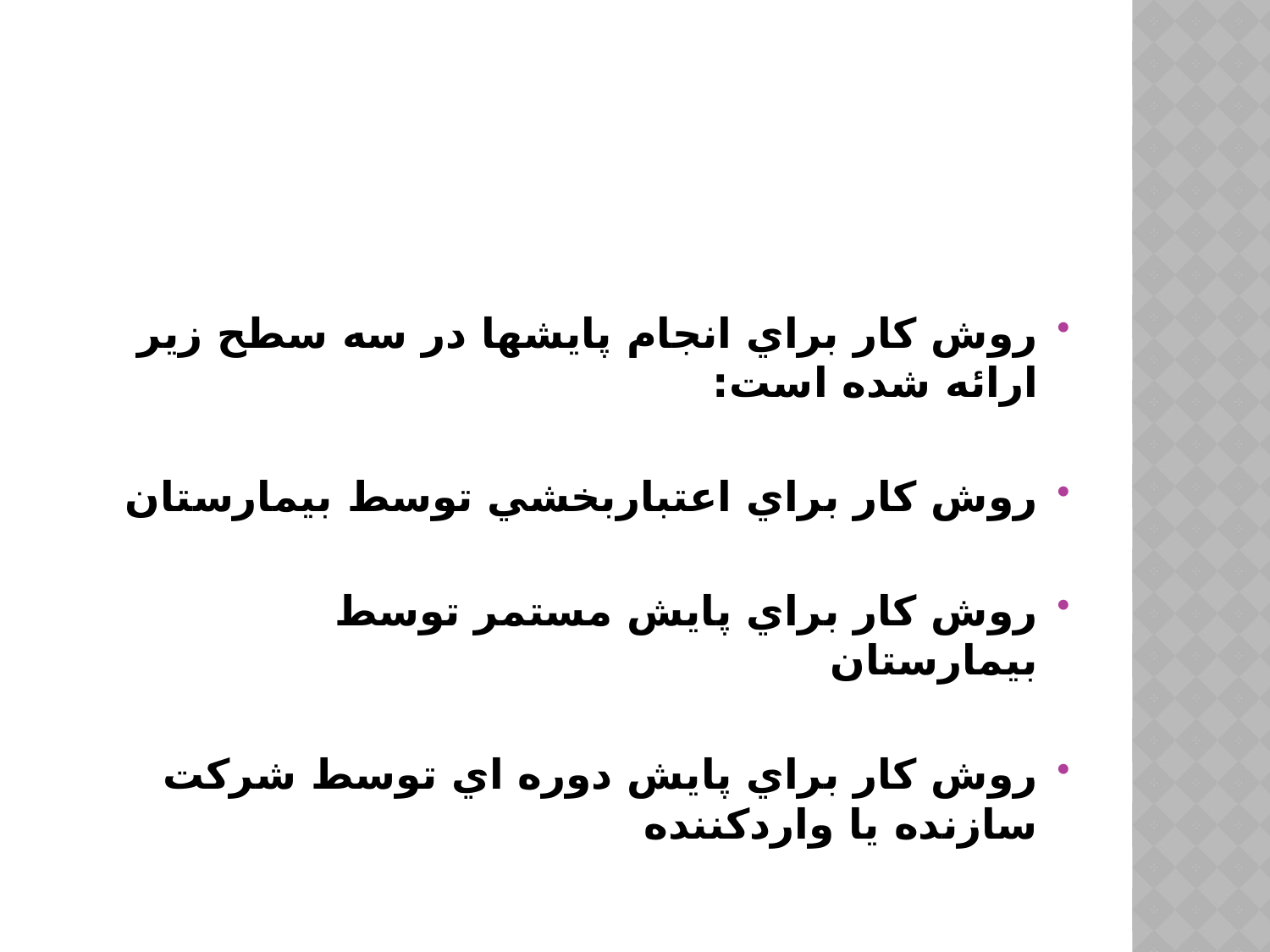

روش كار براي انجام پايشها در سه سطح زير ارائه شده است:

روش كار براي اعتباربخشي توسط بيمارستان

روش كار براي پايش مستمر توسط بيمارستان

روش كار براي پايش دوره اي توسط شركت سازنده يا واردكننده